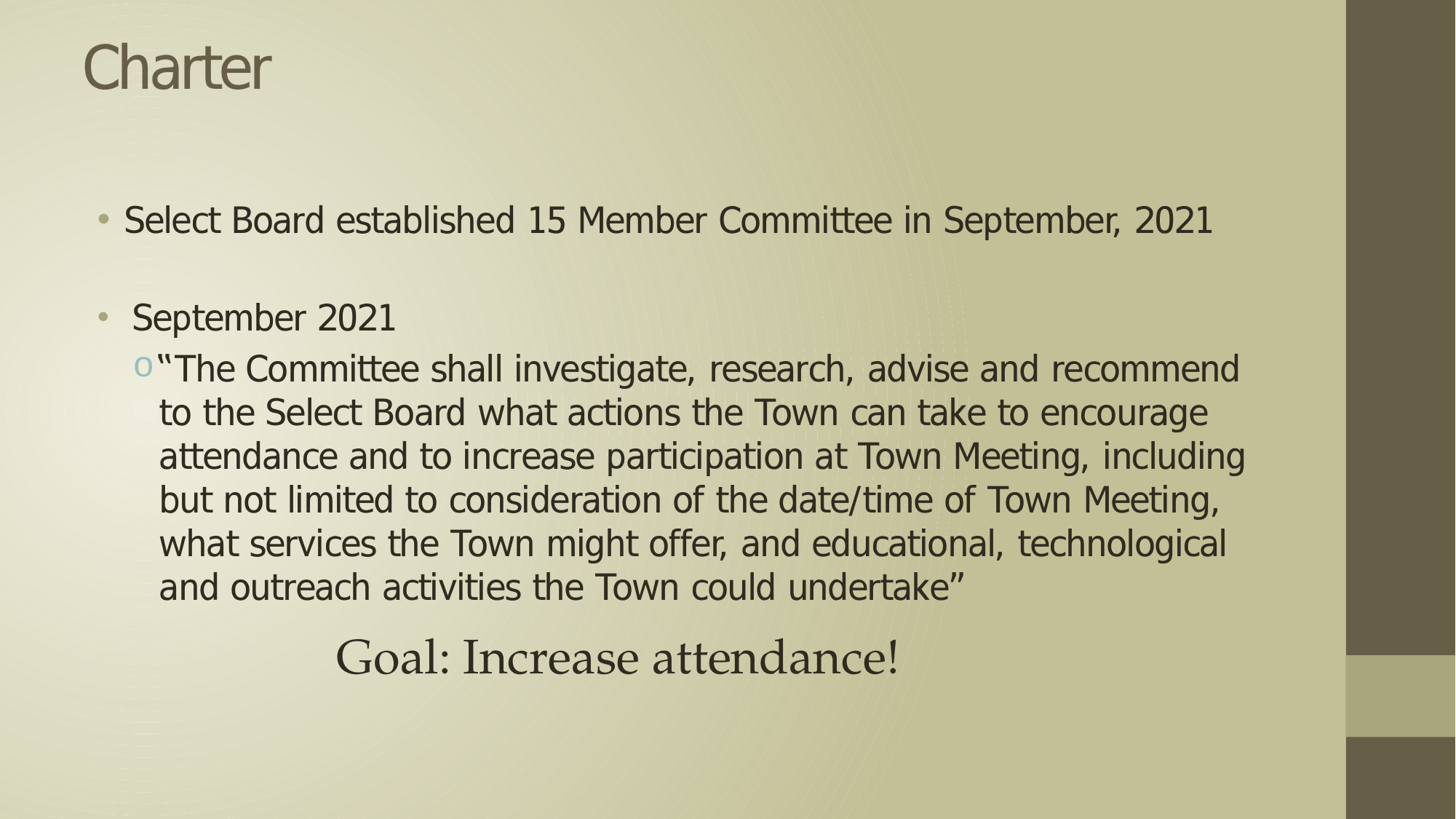

# Charter
Select Board established 15 Member Committee in September, 2021

 September 2021
“The Committee shall investigate, research, advise and recommend to the Select Board what actions the Town can take to encourage attendance and to increase participation at Town Meeting, including but not limited to consideration of the date/time of Town Meeting, what services the Town might offer, and educational, technological and outreach activities the Town could undertake”

Goal: Increase attendance!